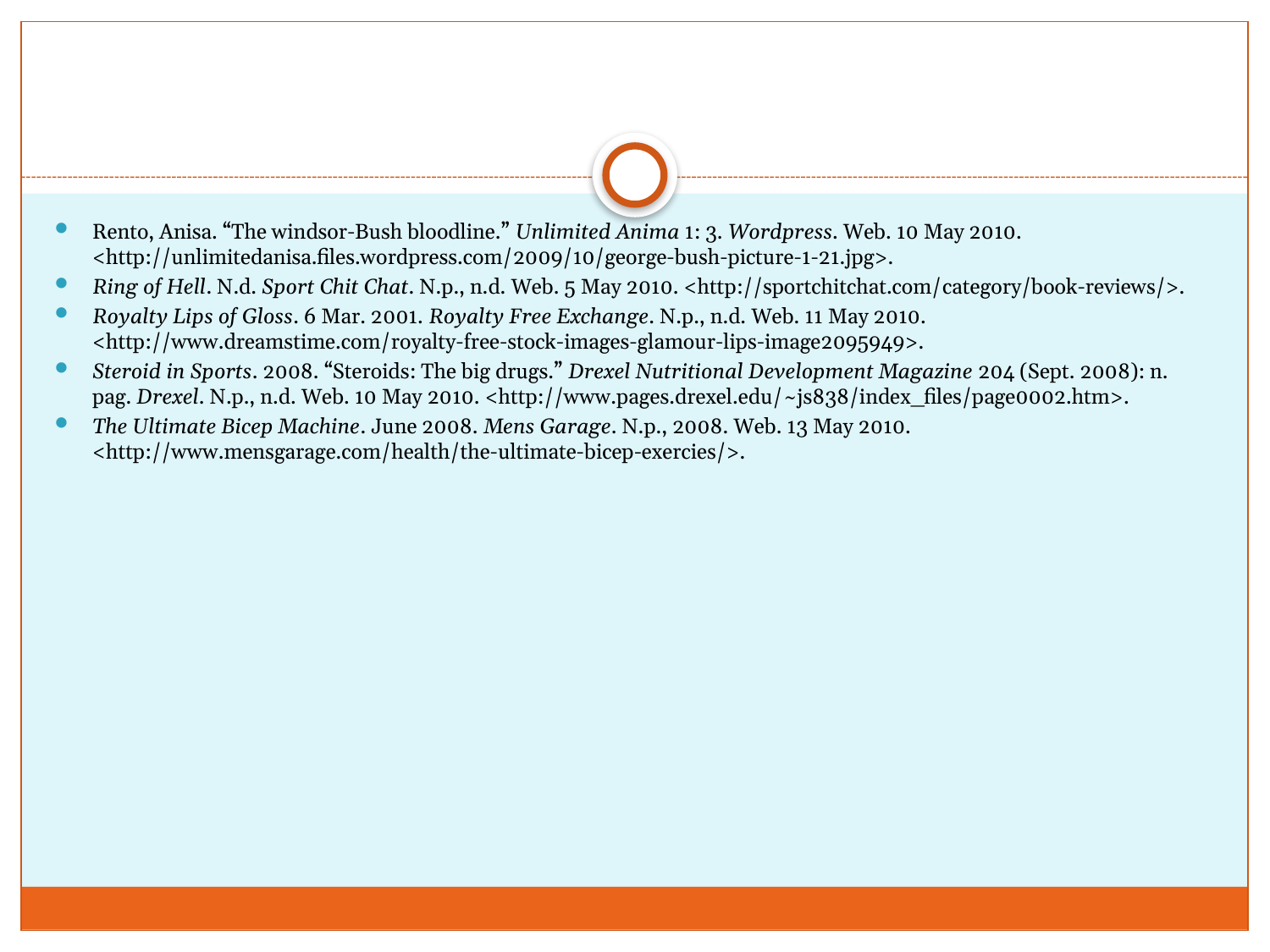

Rento, Anisa. “The windsor-Bush bloodline.” Unlimited Anima 1: 3. Wordpress. Web. 10 May 2010. <http://unlimitedanisa.files.wordpress.com/‌2009/‌10/‌george-bush-picture-1-21.jpg>.
Ring of Hell. N.d. Sport Chit Chat. N.p., n.d. Web. 5 May 2010. <http://sportchitchat.com/‌category/‌book-reviews/>.
Royalty Lips of Gloss. 6 Mar. 2001. Royalty Free Exchange. N.p., n.d. Web. 11 May 2010. <http://www.dreamstime.com/‌royalty-free-stock-images-glamour-lips-image2095949>.
Steroid in Sports. 2008. “Steroids: The big drugs.” Drexel Nutritional Development Magazine 204 (Sept. 2008): n. pag. Drexel. N.p., n.d. Web. 10 May 2010. <http://www.pages.drexel.edu/‌~js838/‌index_files/‌page0002.htm>.
The Ultimate Bicep Machine. June 2008. Mens Garage. N.p., 2008. Web. 13 May 2010. <http://www.mensgarage.com/‌health/‌the-ultimate-bicep-exercies/>.